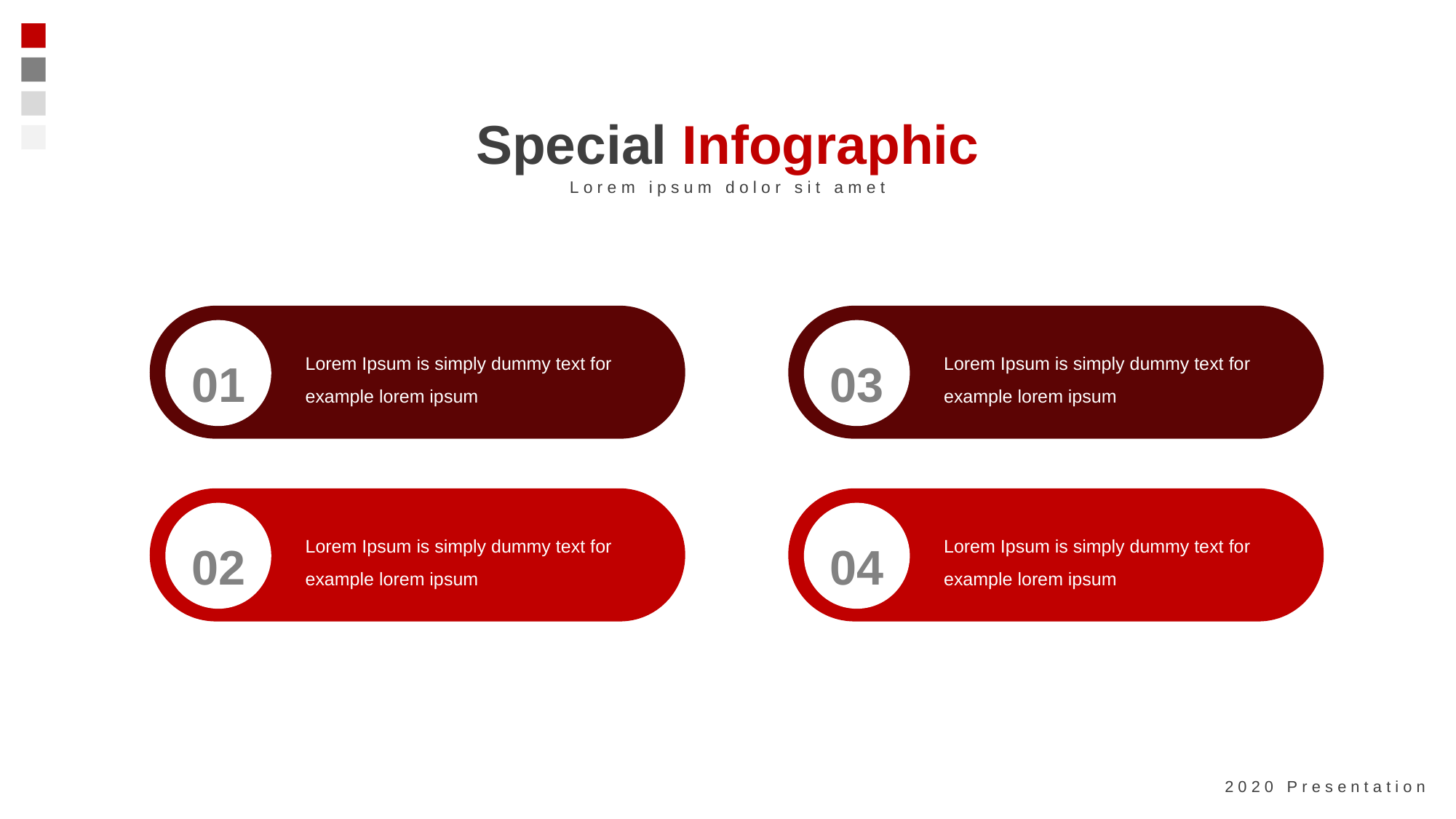

Special Infographic
Lorem ipsum dolor sit amet

Lorem Ipsum is simply dummy text for example lorem ipsum
01

Lorem Ipsum is simply dummy text for example lorem ipsum
03

Lorem Ipsum is simply dummy text for example lorem ipsum
02

Lorem Ipsum is simply dummy text for example lorem ipsum
04
2020 Presentation